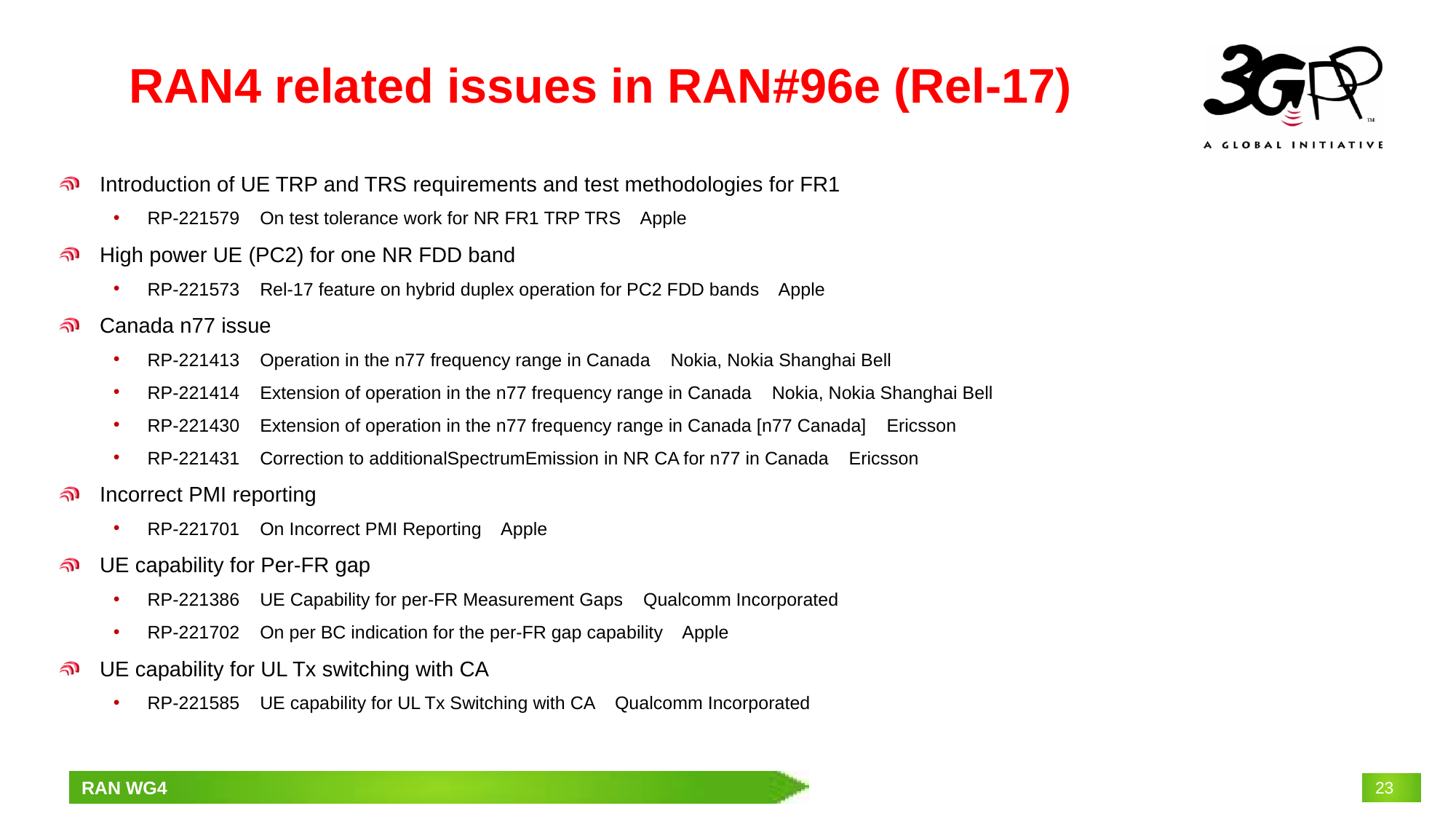

# RAN4 related issues in RAN#96e (Rel-17)
Introduction of UE TRP and TRS requirements and test methodologies for FR1
RP‑221579    On test tolerance work for NR FR1 TRP TRS    Apple
High power UE (PC2) for one NR FDD band
RP‑221573    Rel-17 feature on hybrid duplex operation for PC2 FDD bands    Apple
Canada n77 issue
RP‑221413    Operation in the n77 frequency range in Canada    Nokia, Nokia Shanghai Bell
RP‑221414    Extension of operation in the n77 frequency range in Canada    Nokia, Nokia Shanghai Bell
RP‑221430    Extension of operation in the n77 frequency range in Canada [n77 Canada]    Ericsson
RP‑221431    Correction to additionalSpectrumEmission in NR CA for n77 in Canada    Ericsson
Incorrect PMI reporting
RP‑221701    On Incorrect PMI Reporting    Apple
UE capability for Per-FR gap
RP‑221386    UE Capability for per-FR Measurement Gaps    Qualcomm Incorporated
RP‑221702    On per BC indication for the per-FR gap capability    Apple
UE capability for UL Tx switching with CA
RP‑221585    UE capability for UL Tx Switching with CA    Qualcomm Incorporated